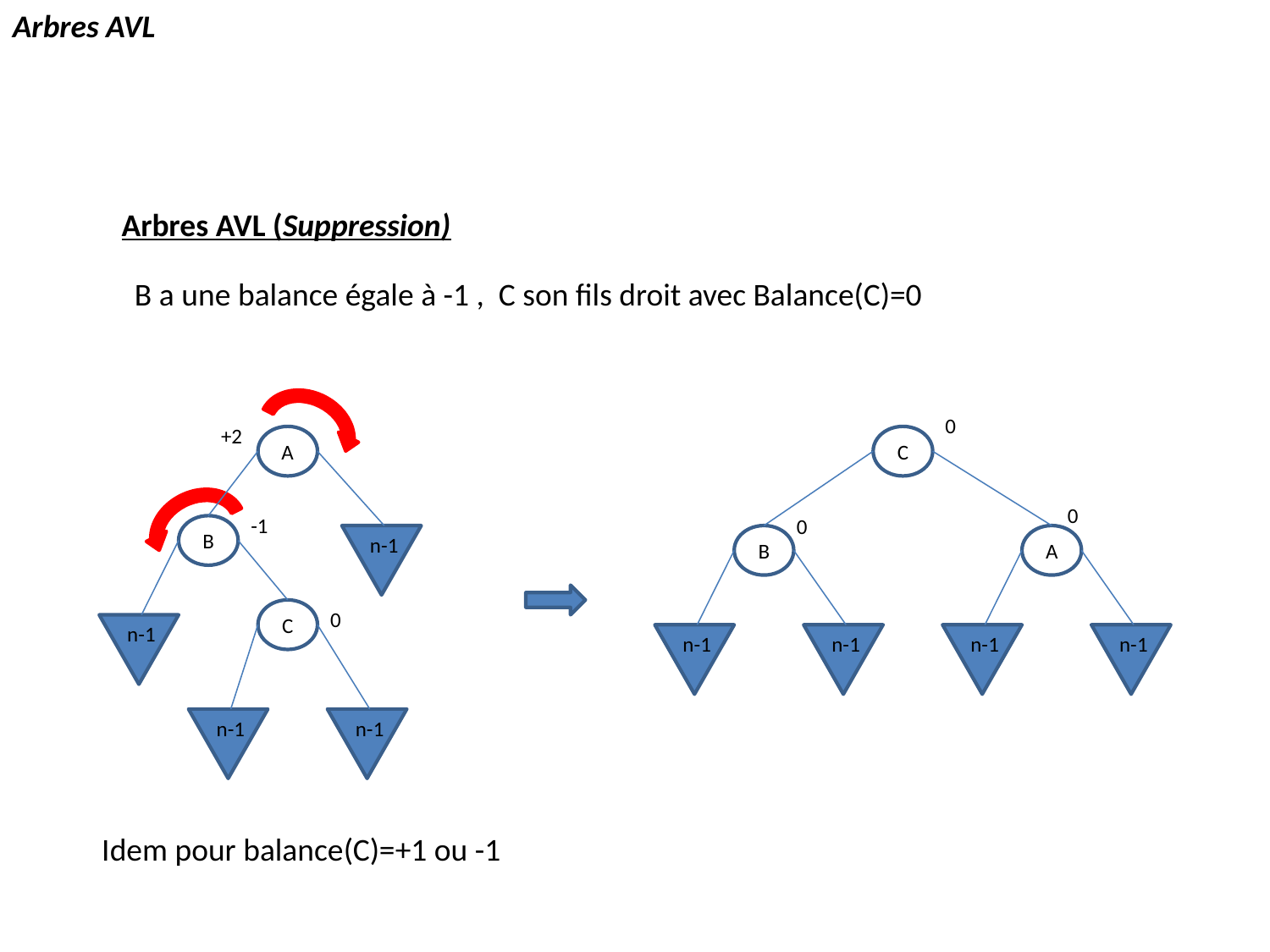

Arbres AVL

Arbres AVL (Suppression)
B a une balance égale à -1 ,  C son fils droit avec Balance(C)=0

0
C
0
0
A
B

n-1

n-1

n-1

n-1
+2
A
-1
B

n-1
C
0

n-1

n-1

n-1

Idem pour balance(C)=+1 ou -1